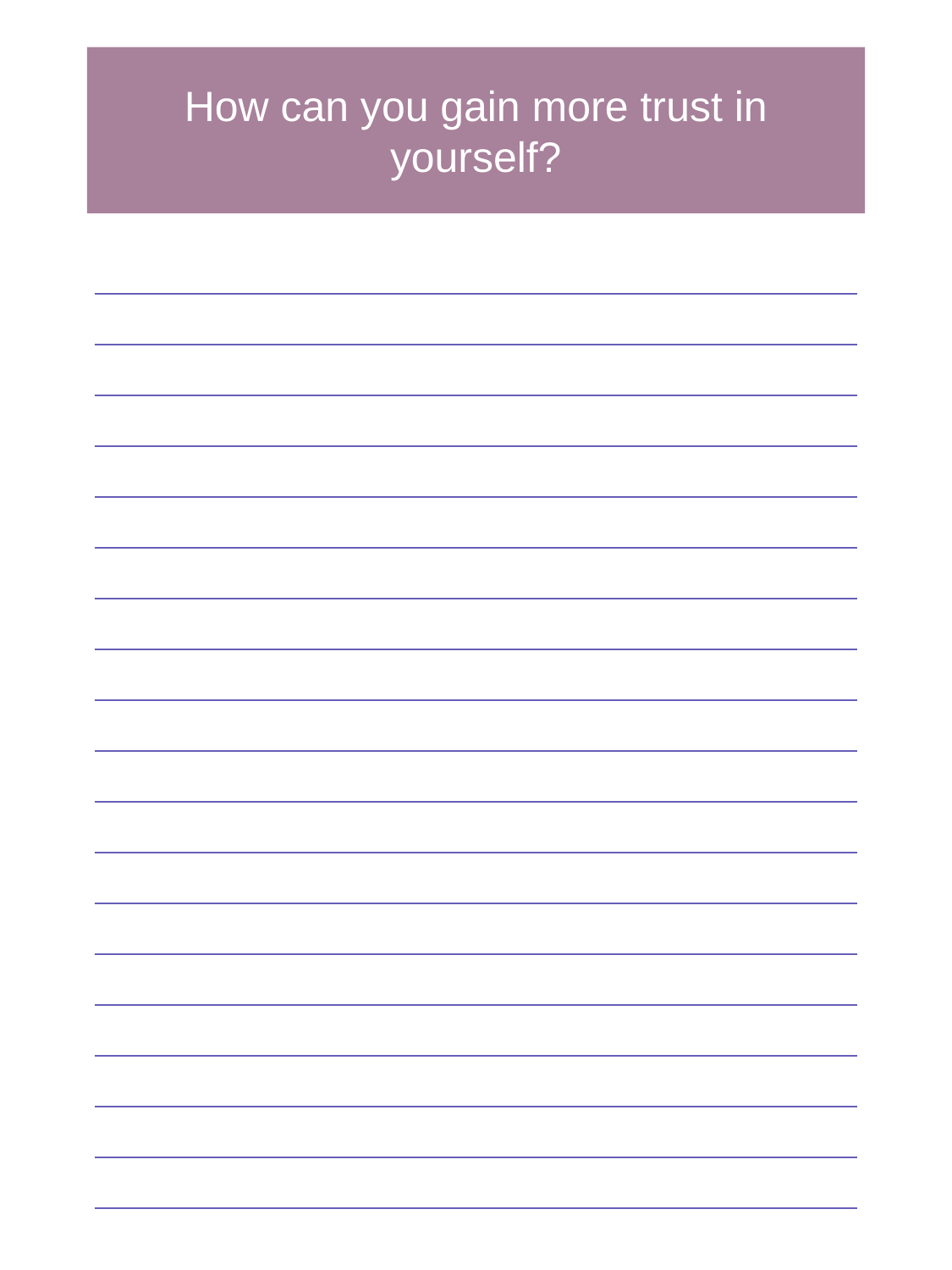

How can you gain more trust in yourself?
|  |
| --- |
|  |
|  |
|  |
|  |
|  |
|  |
|  |
|  |
|  |
|  |
|  |
|  |
|  |
|  |
|  |
|  |
|  |